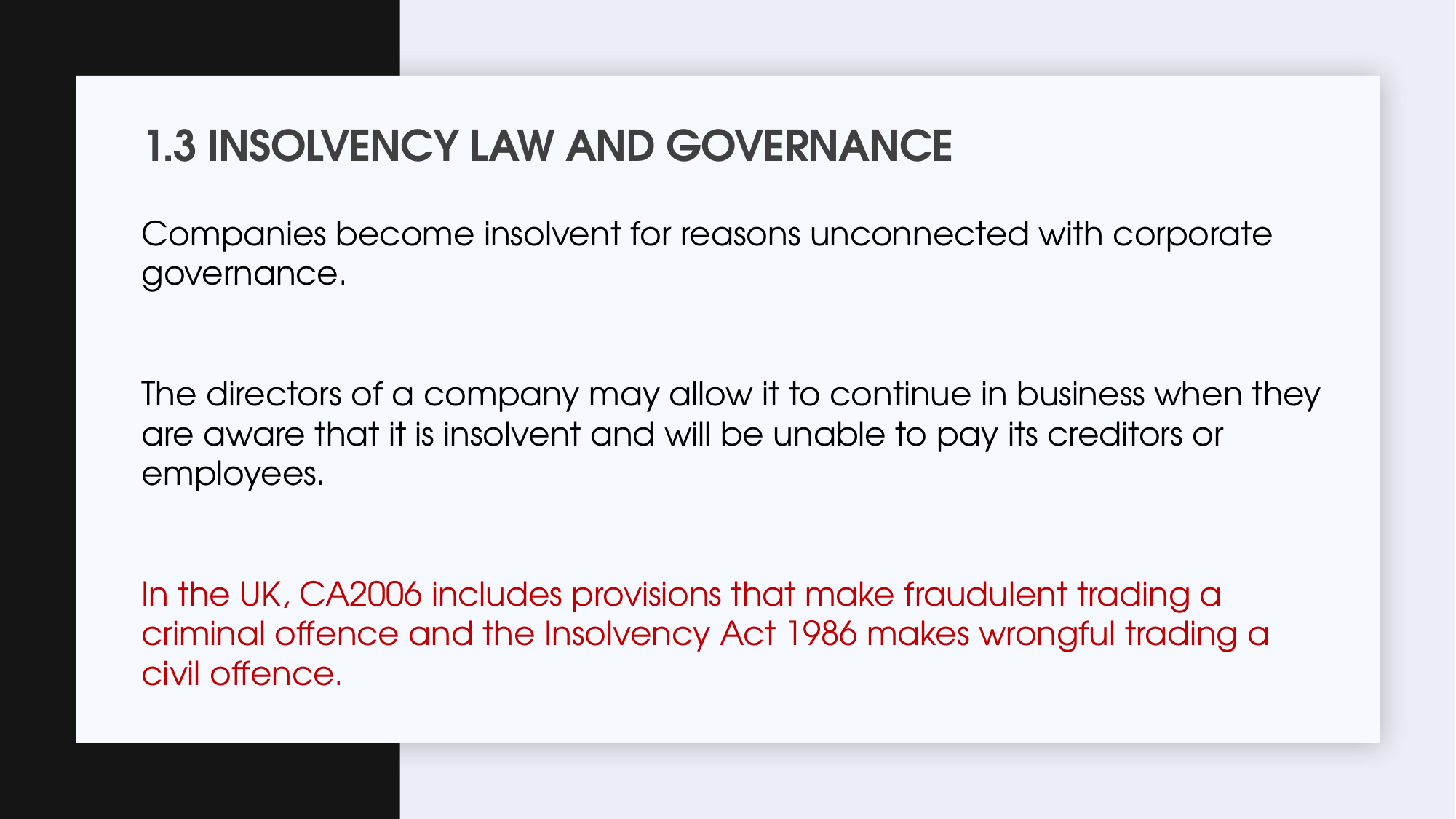

# 1.3 Insolvency law and governance
Companies become insolvent for reasons unconnected with corporate governance.

The directors of a company may allow it to continue in business when they are aware that it is insolvent and will be unable to pay its creditors or employees.

In the UK, CA2006 includes provisions that make fraudulent trading a criminal offence and the Insolvency Act 1986 makes wrongful trading a civil offence.